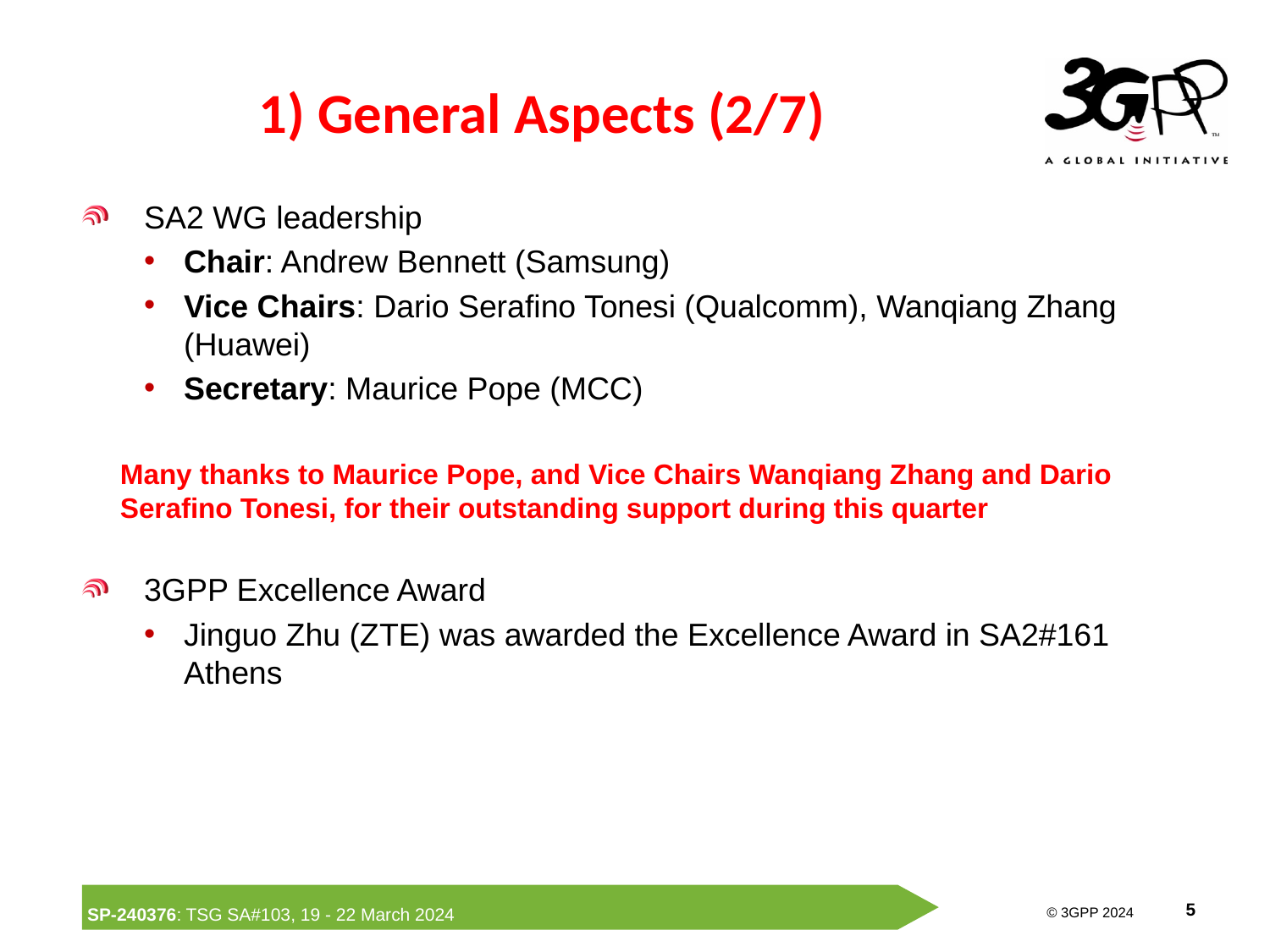

# 1) General Aspects (2/7)
SA2 WG leadership
Chair: Andrew Bennett (Samsung)
Vice Chairs: Dario Serafino Tonesi (Qualcomm), Wanqiang Zhang (Huawei)
Secretary: Maurice Pope (MCC)

Many thanks to Maurice Pope, and Vice Chairs Wanqiang Zhang and Dario Serafino Tonesi, for their outstanding support during this quarter

3GPP Excellence Award
Jinguo Zhu (ZTE) was awarded the Excellence Award in SA2#161 Athens